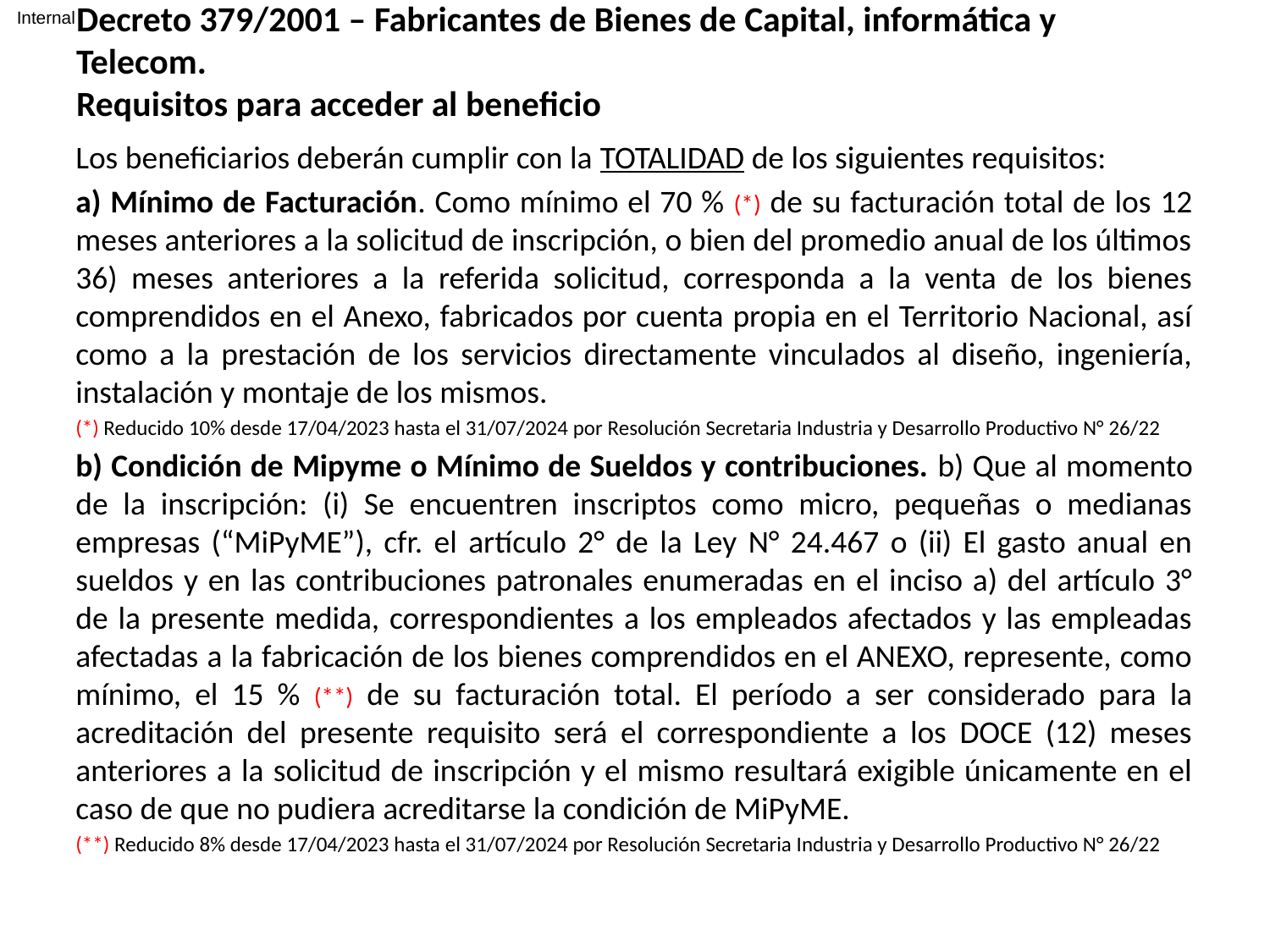

# Decreto 379/2001 – Fabricantes de Bienes de Capital, informática y Telecom. Requisitos para acceder al beneficio
Los beneficiarios deberán cumplir con la TOTALIDAD de los siguientes requisitos:
a) Mínimo de Facturación. Como mínimo el 70 % (*) de su facturación total de los 12 meses anteriores a la solicitud de inscripción, o bien del promedio anual de los últimos 36) meses anteriores a la referida solicitud, corresponda a la venta de los bienes comprendidos en el Anexo, fabricados por cuenta propia en el Territorio Nacional, así como a la prestación de los servicios directamente vinculados al diseño, ingeniería, instalación y montaje de los mismos.
(*) Reducido 10% desde 17/04/2023 hasta el 31/07/2024 por Resolución Secretaria Industria y Desarrollo Productivo N° 26/22
b) Condición de Mipyme o Mínimo de Sueldos y contribuciones. b) Que al momento de la inscripción: (i) Se encuentren inscriptos como micro, pequeñas o medianas empresas (“MiPyME”), cfr. el artículo 2° de la Ley N° 24.467 o (ii) El gasto anual en sueldos y en las contribuciones patronales enumeradas en el inciso a) del artículo 3° de la presente medida, correspondientes a los empleados afectados y las empleadas afectadas a la fabricación de los bienes comprendidos en el ANEXO, represente, como mínimo, el 15 % (**) de su facturación total. El período a ser considerado para la acreditación del presente requisito será el correspondiente a los DOCE (12) meses anteriores a la solicitud de inscripción y el mismo resultará exigible únicamente en el caso de que no pudiera acreditarse la condición de MiPyME.
(**) Reducido 8% desde 17/04/2023 hasta el 31/07/2024 por Resolución Secretaria Industria y Desarrollo Productivo N° 26/22